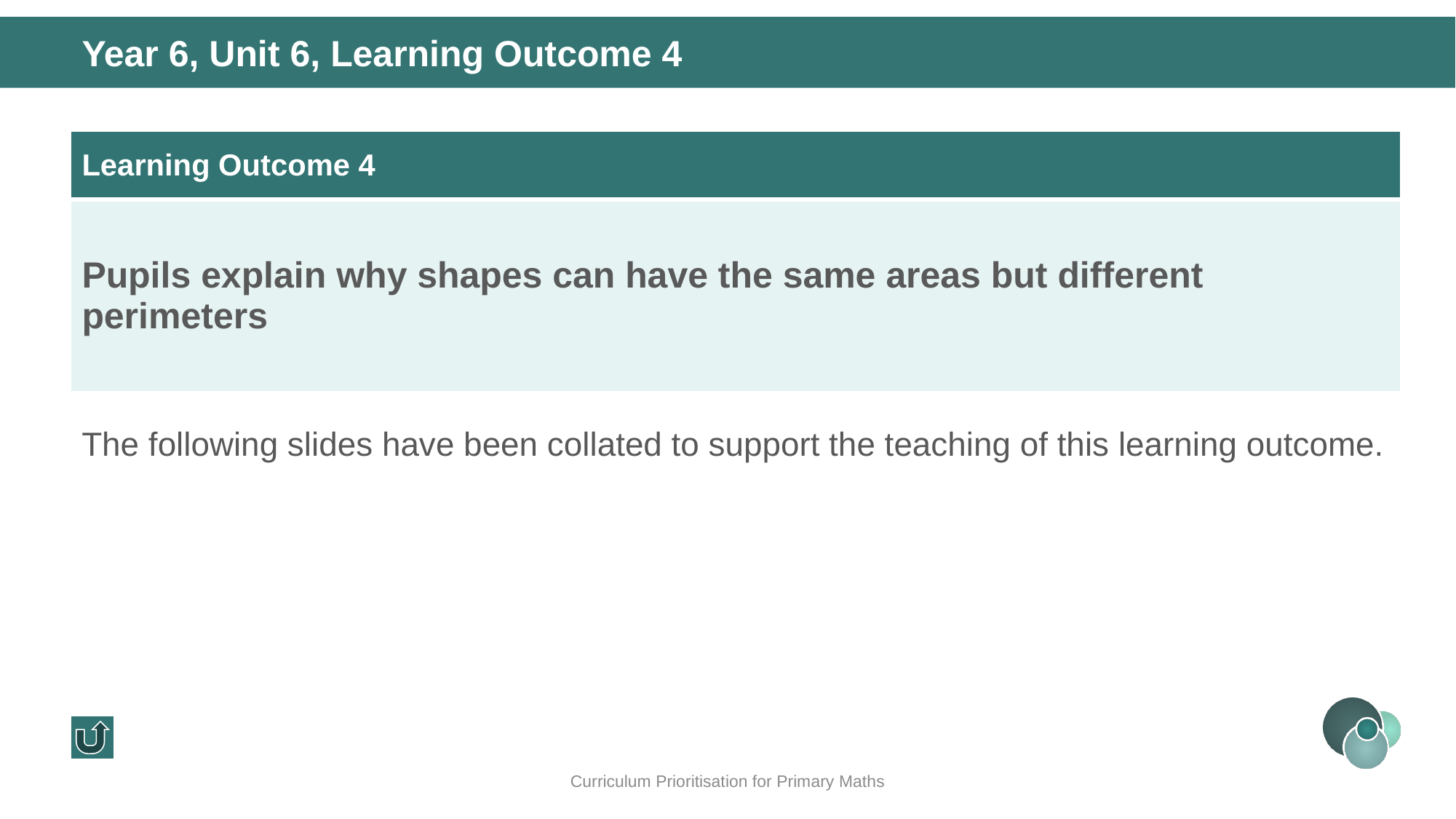

Year 6, Unit 6, Learning Outcome 4
| Learning Outcome 4 |
| --- |
| Pupils explain why shapes can have the same areas but different perimeters |
The following slides have been collated to support the teaching of this learning outcome.

Curriculum Prioritisation for Primary Maths